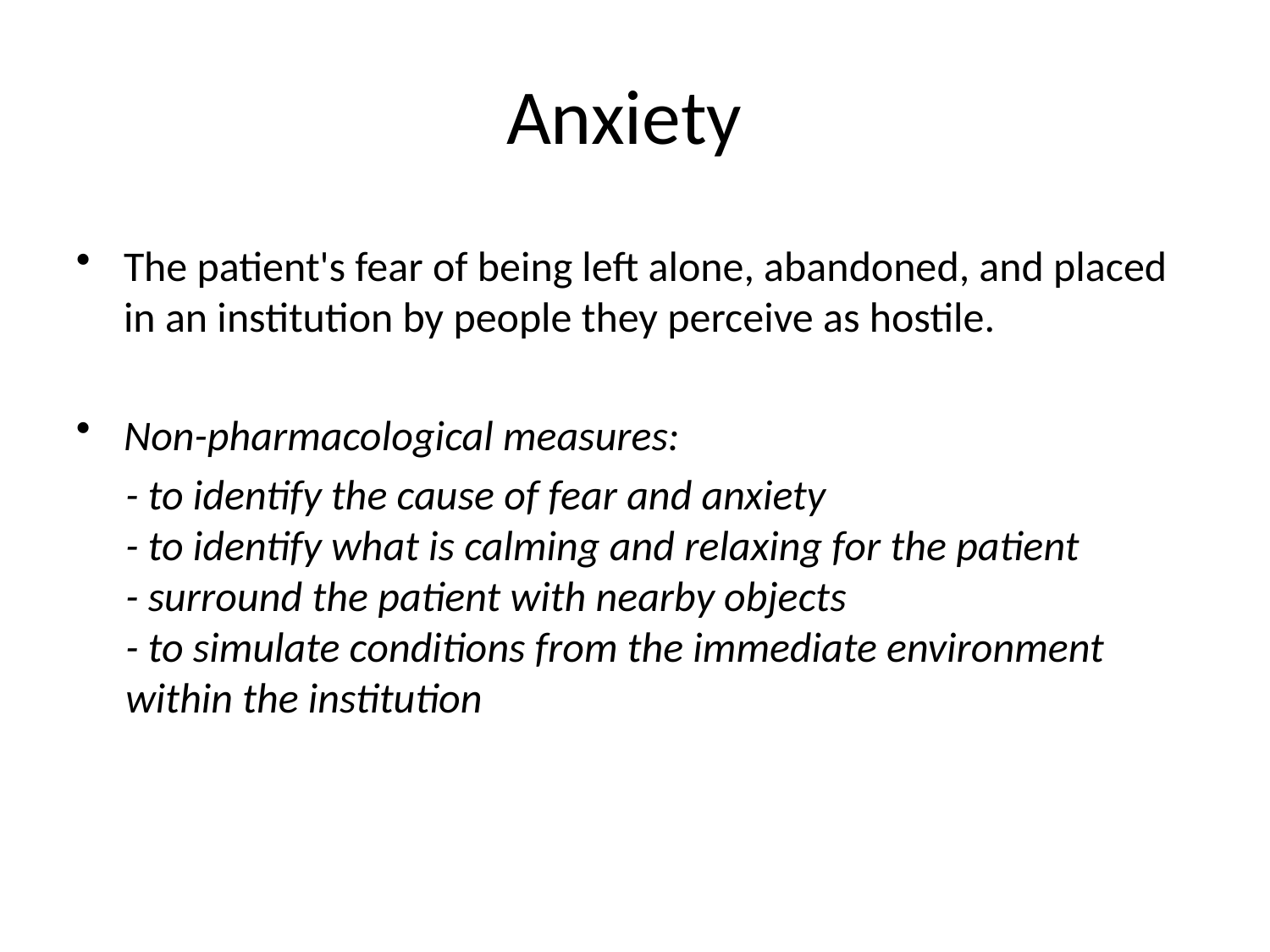

# Anxiety
The patient's fear of being left alone, abandoned, and placed in an institution by people they perceive as hostile.

Non-pharmacological measures:
- to identify the cause of fear and anxiety
- to identify what is calming and relaxing for the patient
- surround the patient with nearby objects
- to simulate conditions from the immediate environment within the institution